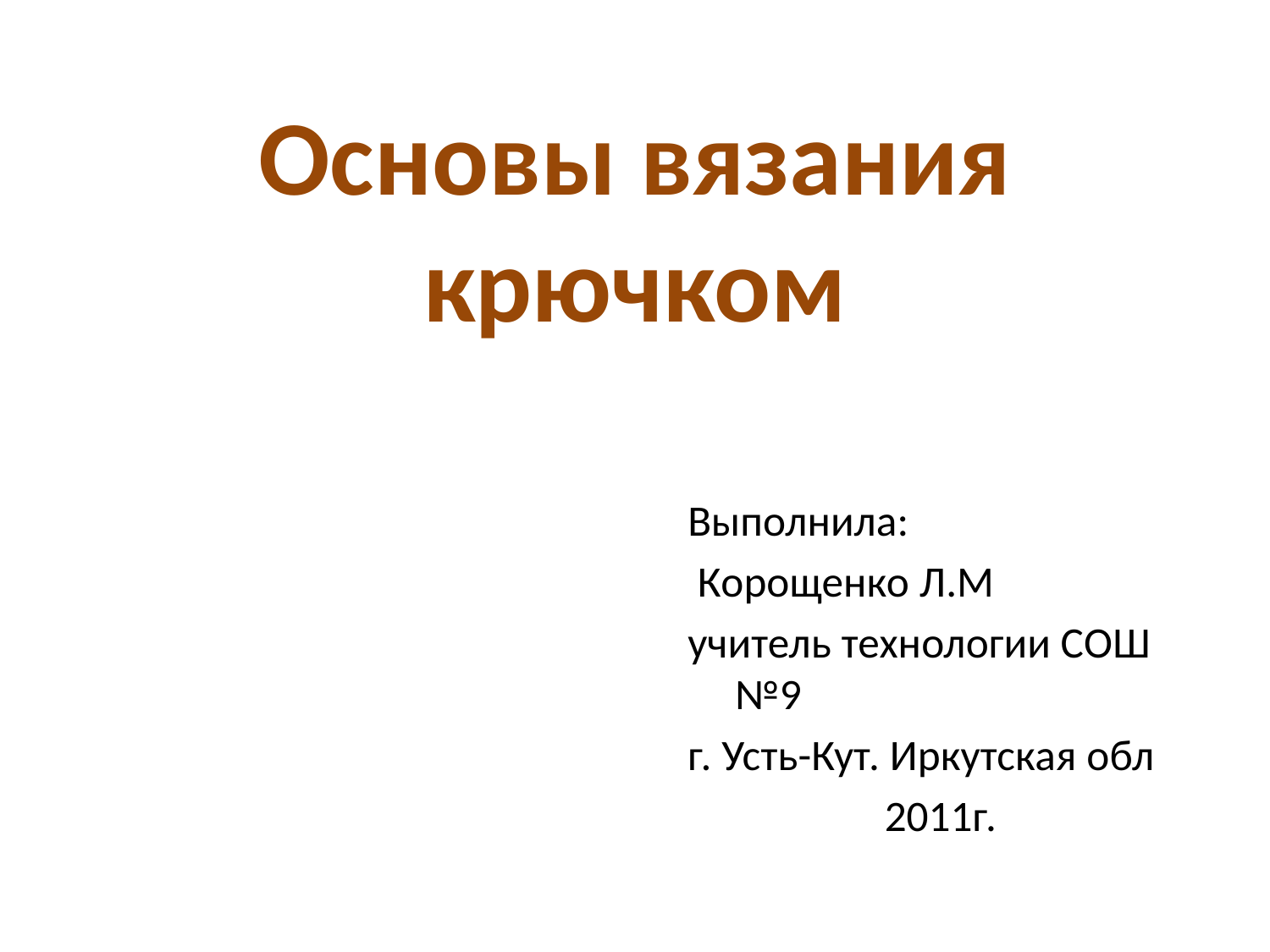

# Основы вязания крючком
Выполнила:
 Корощенко Л.М
учитель технологии СОШ №9
г. Усть-Кут. Иркутская обл
2011г.